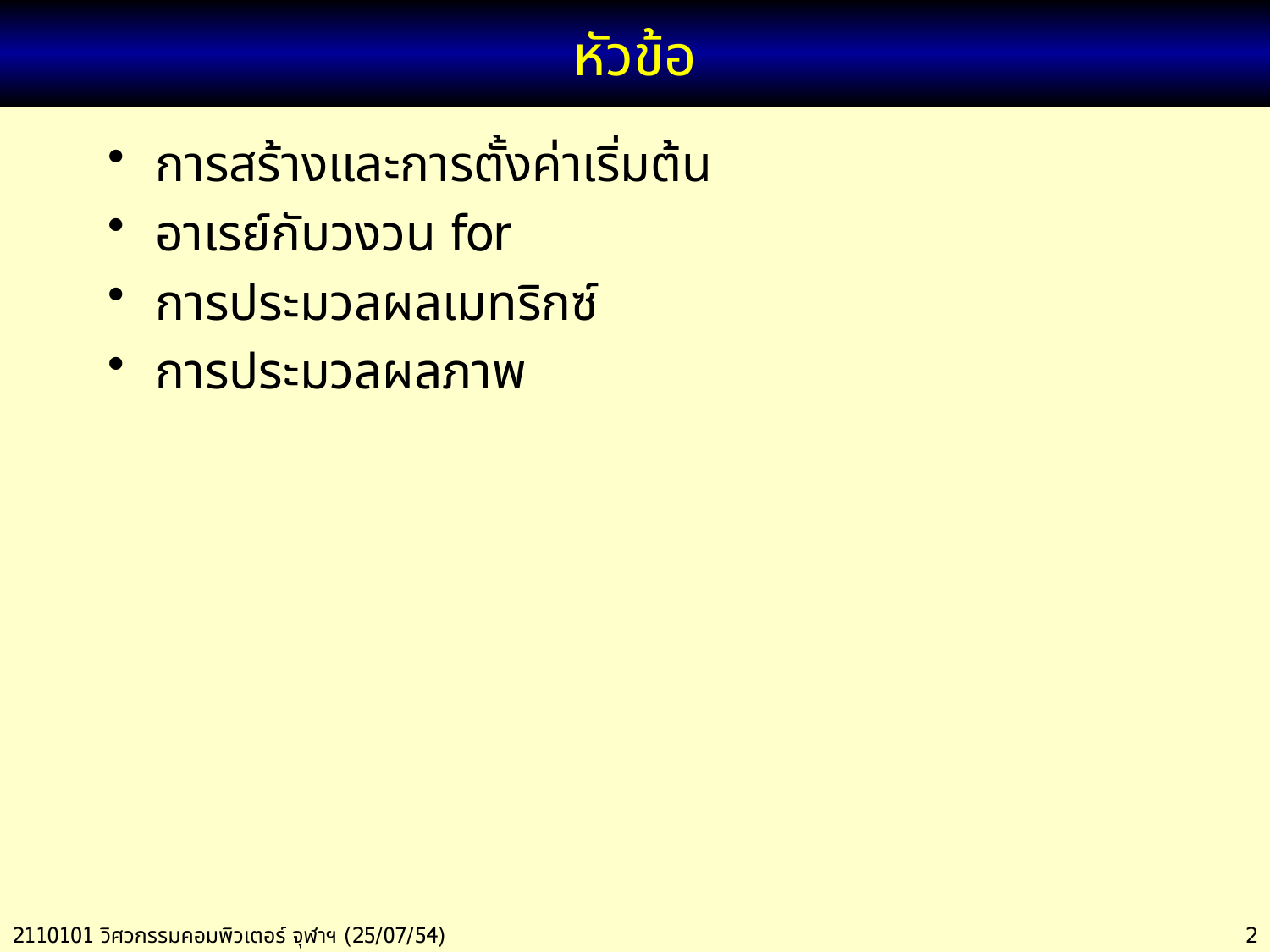

# หัวข้อ
การสร้างและการตั้งค่าเริ่มต้น
อาเรย์กับวงวน for
การประมวลผลเมทริกซ์
การประมวลผลภาพ